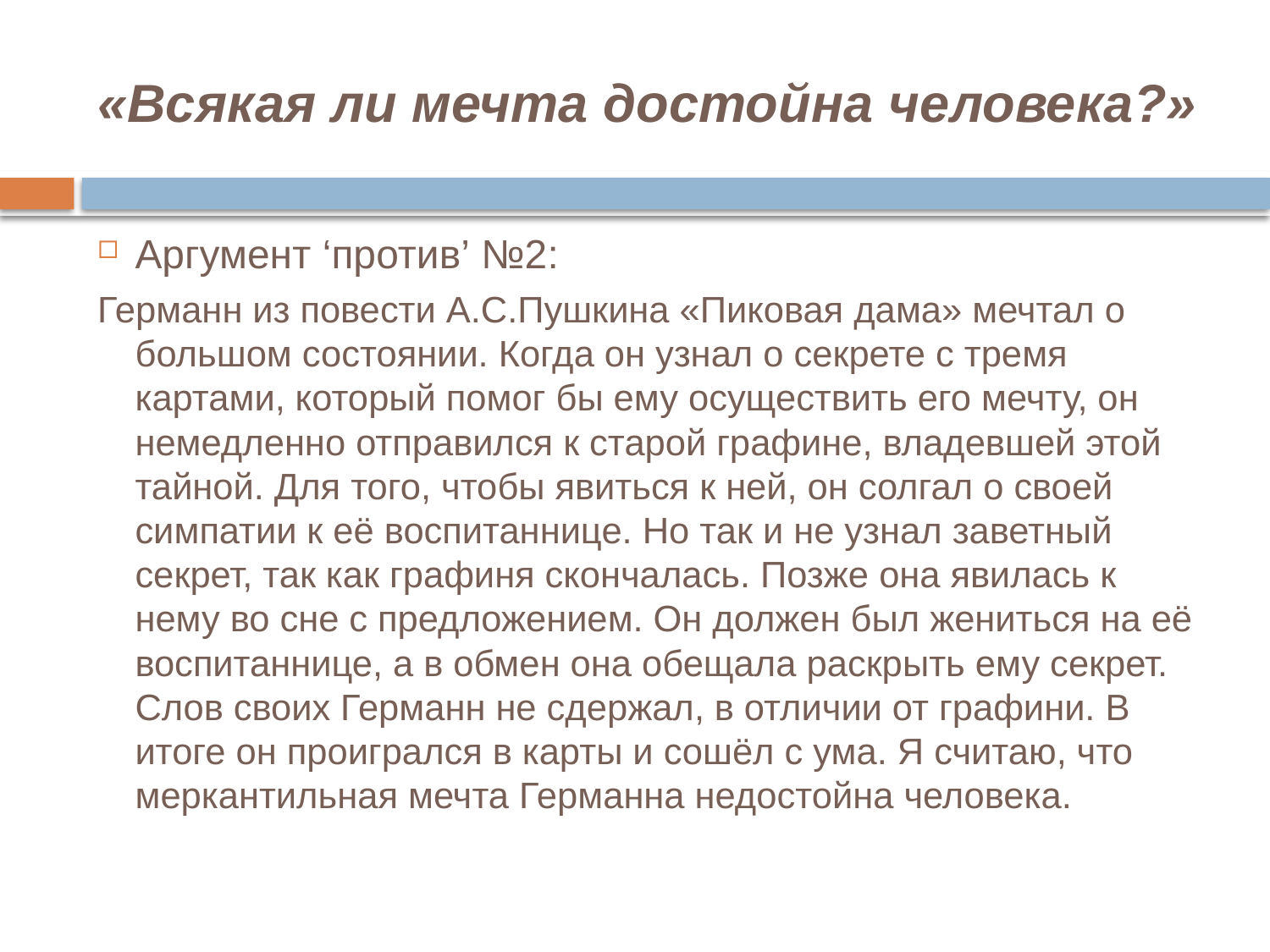

# «Всякая ли мечта достойна человека?»
Аргумент ‘против’ №2:
Германн из повести А.С.Пушкина «Пиковая дама» мечтал о большом состоянии. Когда он узнал о секрете с тремя картами, который помог бы ему осуществить его мечту, он немедленно отправился к старой графине, владевшей этой тайной. Для того, чтобы явиться к ней, он солгал о своей симпатии к её воспитаннице. Но так и не узнал заветный секрет, так как графиня скончалась. Позже она явилась к нему во сне с предложением. Он должен был жениться на её воспитаннице, а в обмен она обещала раскрыть ему секрет. Слов своих Германн не сдержал, в отличии от графини. В итоге он проигрался в карты и сошёл с ума. Я считаю, что меркантильная мечта Германна недостойна человека.